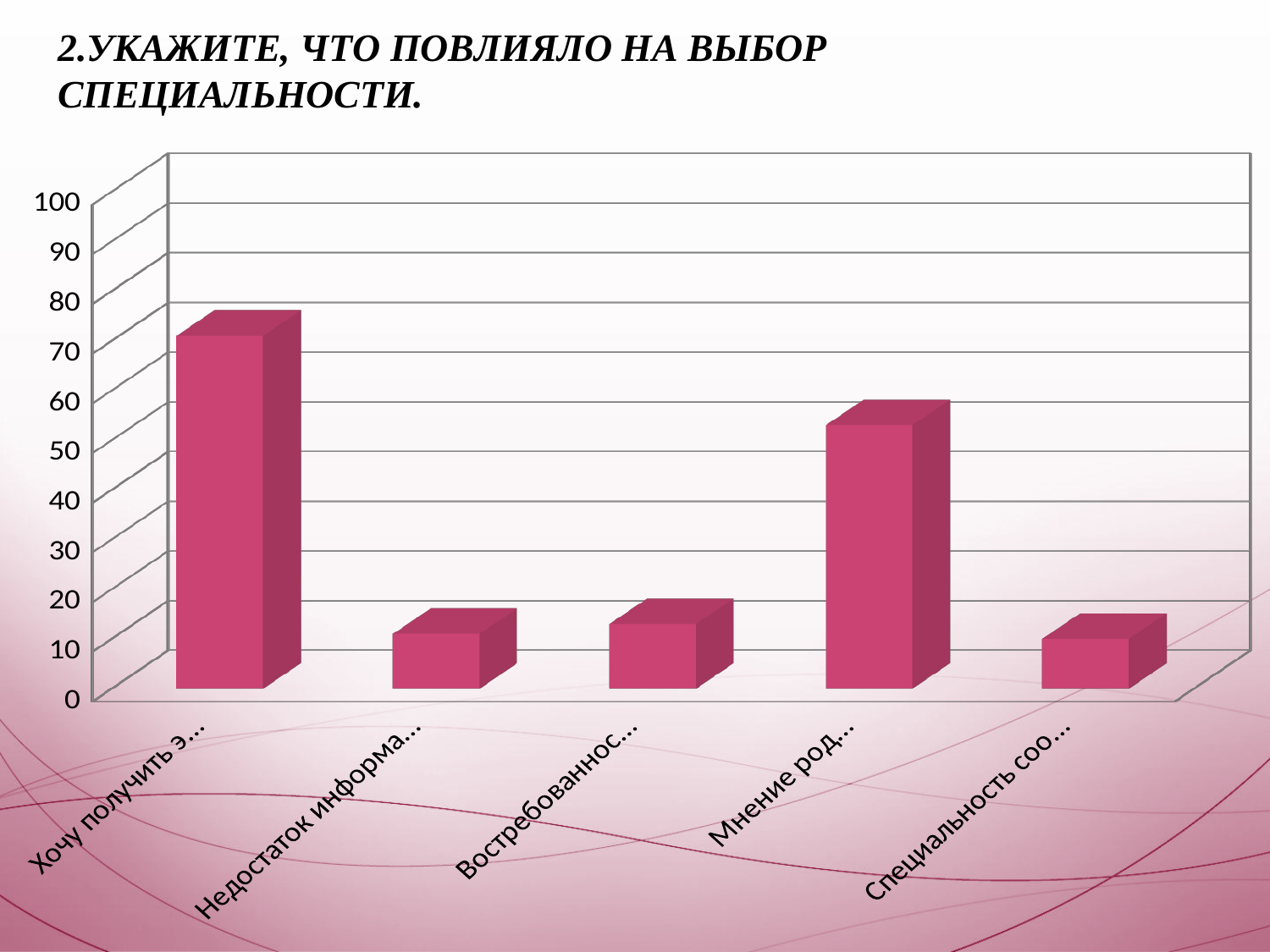

2.Укажите, что повлияло на выбор специальности.

[unsupported chart]